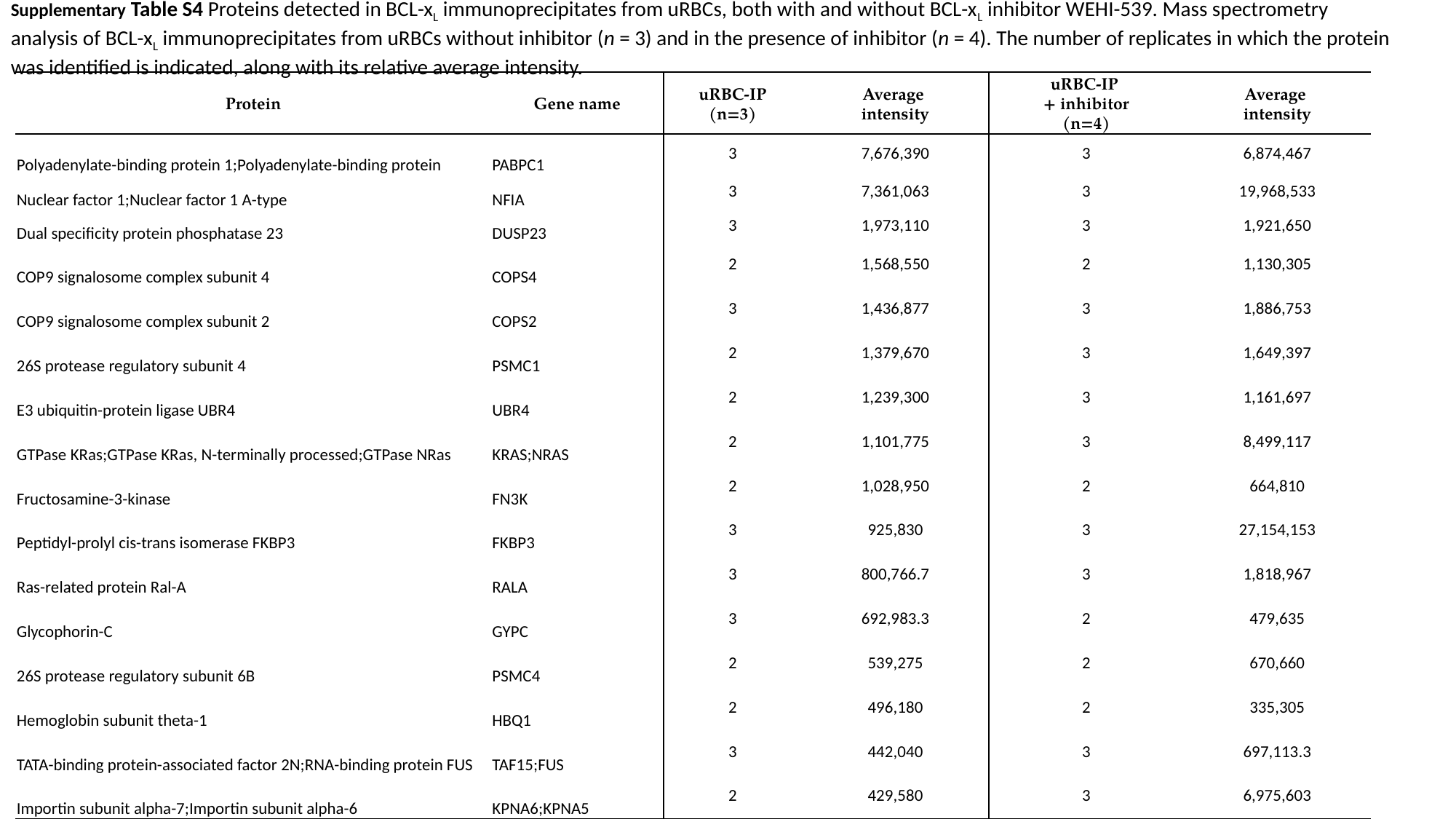

Supplementary Table S4 Proteins detected in BCL-xL immunoprecipitates from uRBCs, both with and without BCL-xL inhibitor WEHI-539. Mass spectrometry analysis of BCL-xL immunoprecipitates from uRBCs without inhibitor (n = 3) and in the presence of inhibitor (n = 4). The number of replicates in which the protein was identified is indicated, along with its relative average intensity.
| Protein | Gene name | uRBC-IP (n=3) | Average intensity | uRBC-IP + inhibitor (n=4) | Average intensity |
| --- | --- | --- | --- | --- | --- |
| Polyadenylate-binding protein 1;Polyadenylate-binding protein | PABPC1 | 3 | 7,676,390 | 3 | 6,874,467 |
| Nuclear factor 1;Nuclear factor 1 A-type | NFIA | 3 | 7,361,063 | 3 | 19,968,533 |
| Dual specificity protein phosphatase 23 | DUSP23 | 3 | 1,973,110 | 3 | 1,921,650 |
| COP9 signalosome complex subunit 4 | COPS4 | 2 | 1,568,550 | 2 | 1,130,305 |
| COP9 signalosome complex subunit 2 | COPS2 | 3 | 1,436,877 | 3 | 1,886,753 |
| 26S protease regulatory subunit 4 | PSMC1 | 2 | 1,379,670 | 3 | 1,649,397 |
| E3 ubiquitin-protein ligase UBR4 | UBR4 | 2 | 1,239,300 | 3 | 1,161,697 |
| GTPase KRas;GTPase KRas, N-terminally processed;GTPase NRas | KRAS;NRAS | 2 | 1,101,775 | 3 | 8,499,117 |
| Fructosamine-3-kinase | FN3K | 2 | 1,028,950 | 2 | 664,810 |
| Peptidyl-prolyl cis-trans isomerase FKBP3 | FKBP3 | 3 | 925,830 | 3 | 27,154,153 |
| Ras-related protein Ral-A | RALA | 3 | 800,766.7 | 3 | 1,818,967 |
| Glycophorin-C | GYPC | 3 | 692,983.3 | 2 | 479,635 |
| 26S protease regulatory subunit 6B | PSMC4 | 2 | 539,275 | 2 | 670,660 |
| Hemoglobin subunit theta-1 | HBQ1 | 2 | 496,180 | 2 | 335,305 |
| TATA-binding protein-associated factor 2N;RNA-binding protein FUS | TAF15;FUS | 3 | 442,040 | 3 | 697,113.3 |
| Importin subunit alpha-7;Importin subunit alpha-6 | KPNA6;KPNA5 | 2 | 429,580 | 3 | 6,975,603 |